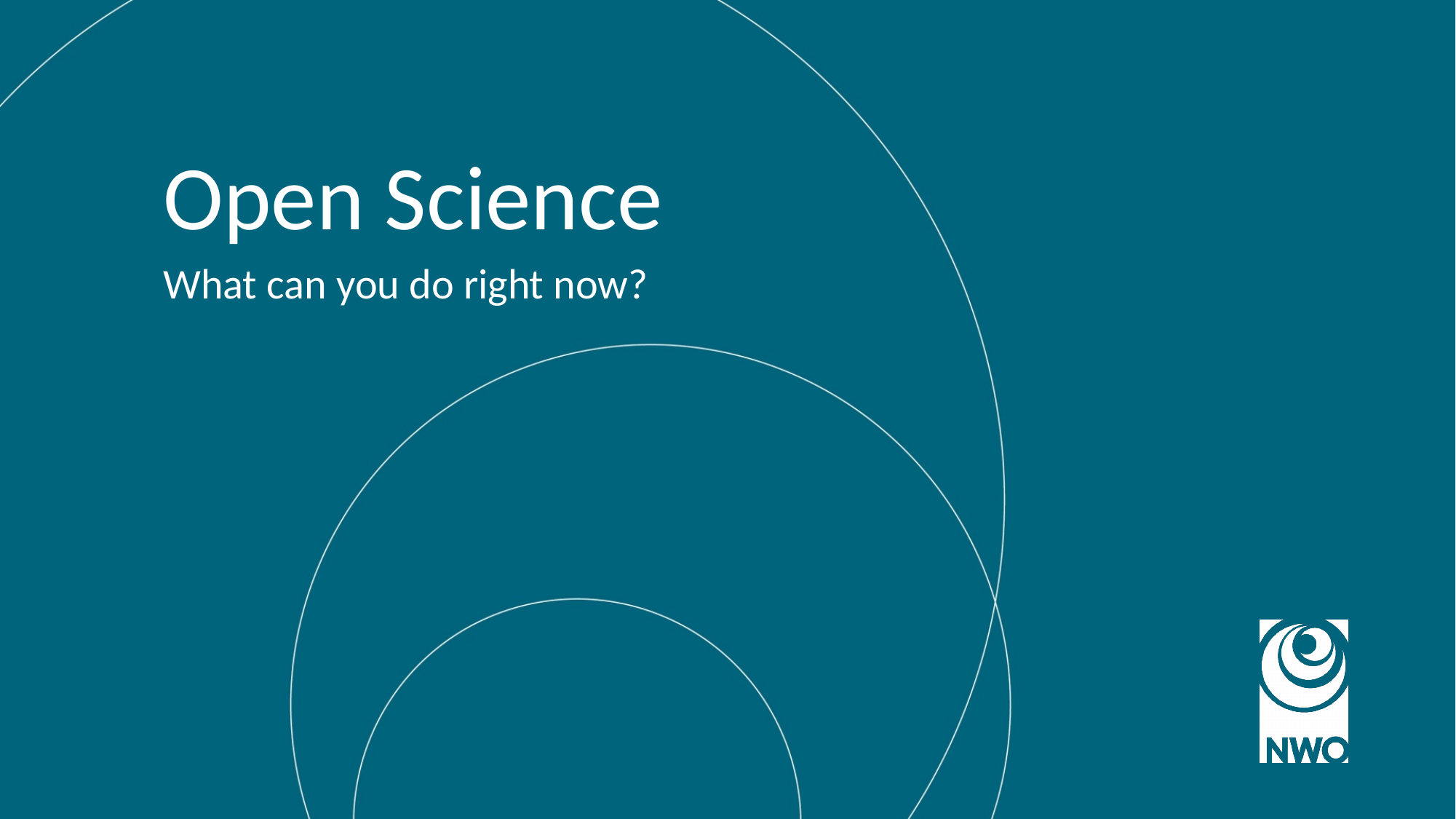

# Open Science
What can you do right now?
29
Invoegen > Koptekst en voettekst
21/11/19